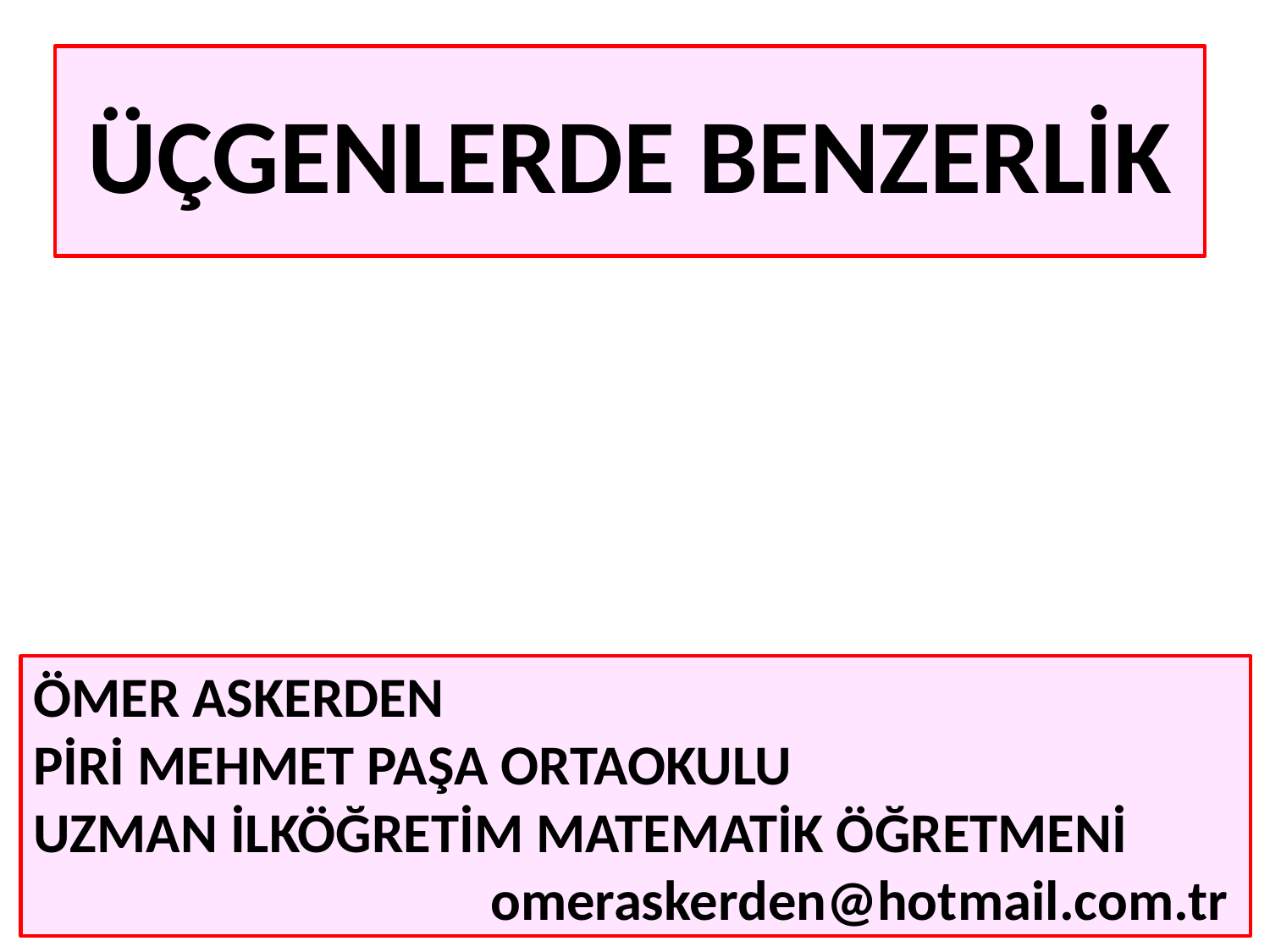

ÜÇGENLERDE BENZERLİK
ÖMER ASKERDEN
PİRİ MEHMET PAŞA ORTAOKULU
UZMAN İLKÖĞRETİM MATEMATİK ÖĞRETMENİ
			      omeraskerden@hotmail.com.tr